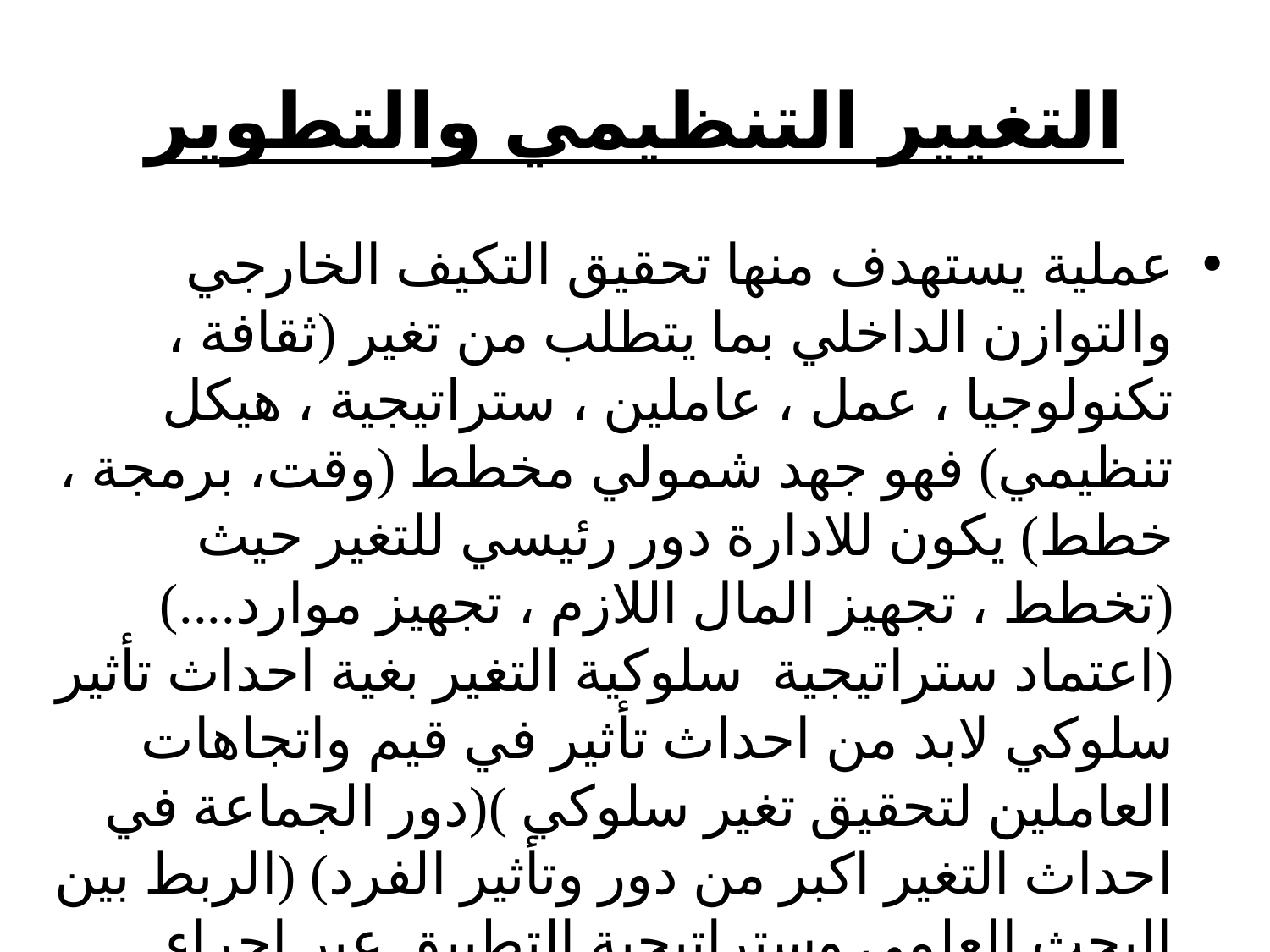

# التغيير التنظيمي والتطوير
عملية يستهدف منها تحقيق التكيف الخارجي والتوازن الداخلي بما يتطلب من تغير (ثقافة ، تكنولوجيا ، عمل ، عاملين ، ستراتيجية ، هيكل تنظيمي) فهو جهد شمولي مخطط (وقت، برمجة ، خطط) يكون للادارة دور رئيسي للتغير حيث (تخطط ، تجهيز المال اللازم ، تجهيز موارد....) (اعتماد ستراتيجية  سلوكية التغير بغية احداث تأثير سلوكي لابد من احداث تأثير في قيم واتجاهات العاملين لتحقيق تغير سلوكي )(دور الجماعة في احداث التغير اكبر من دور وتأثير الفرد) (الربط بين البحث العلمي وستراتيجية التطبيق عبر اجراء مسوحات تستخدم في تخطيط ستراتيجيات التطوير).